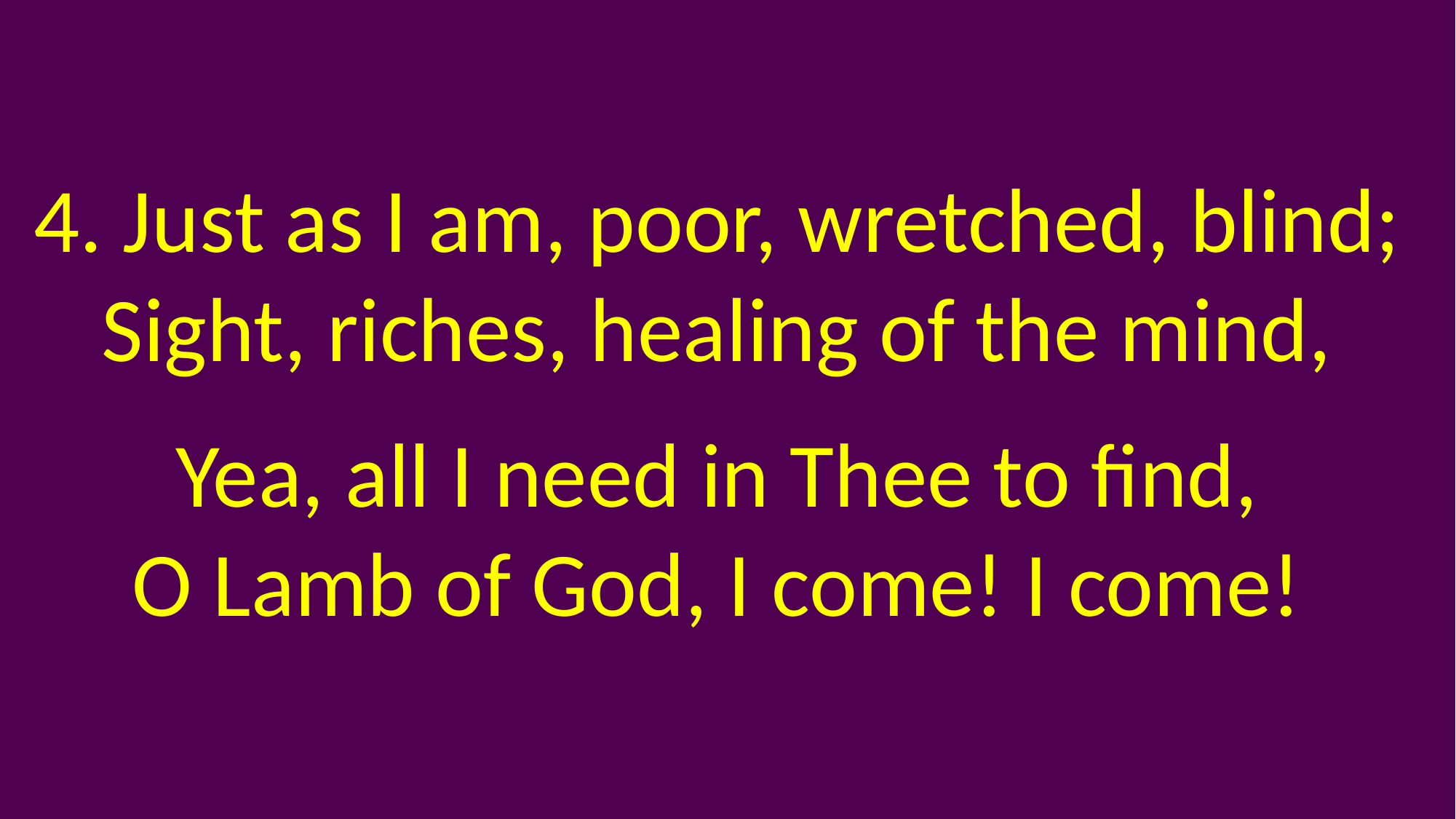

4. Just as I am, poor, wretched, blind;
Sight, riches, healing of the mind,
Yea, all I need in Thee to find,
O Lamb of God, I come! I come!